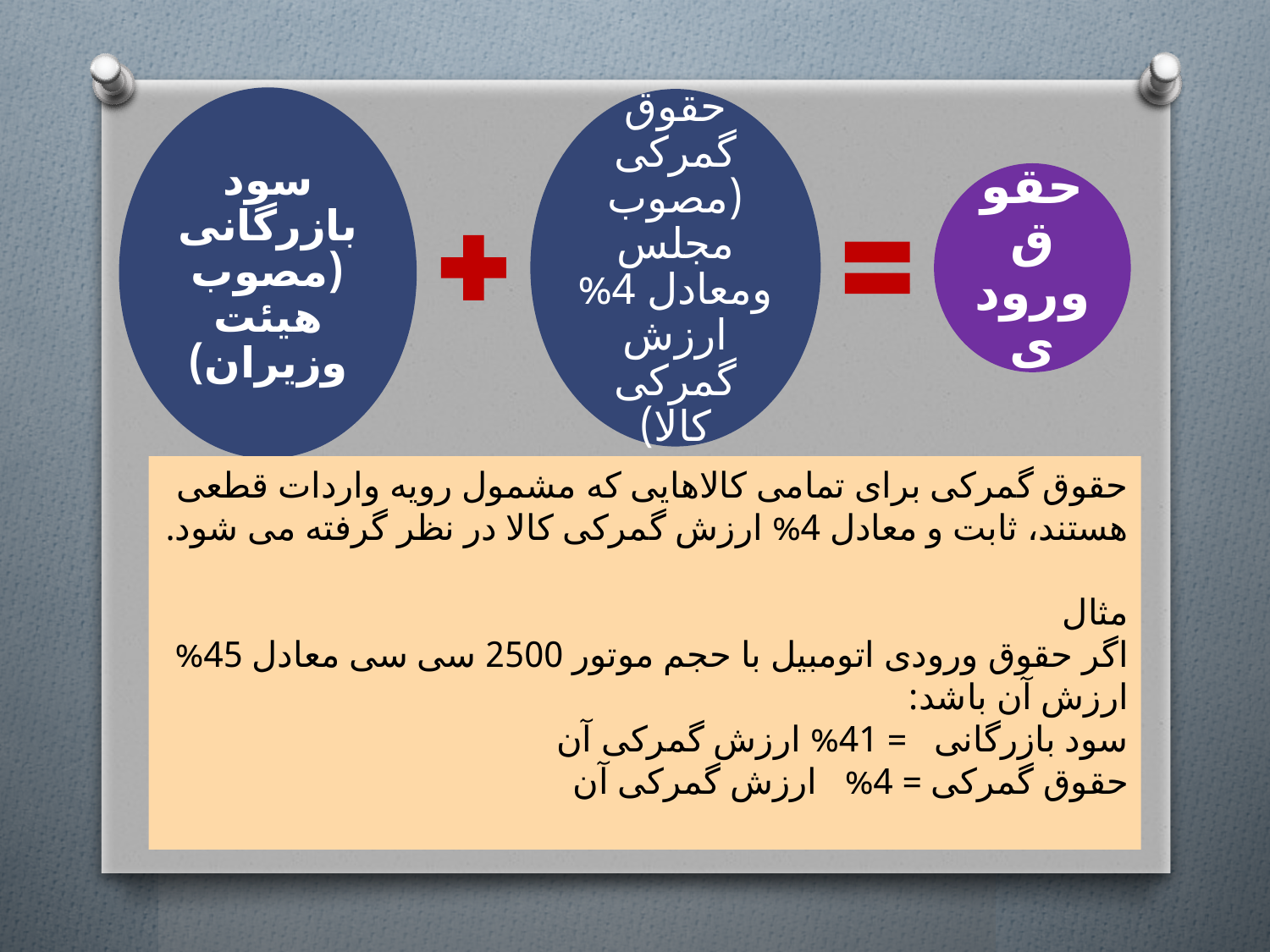

سود بازرگانی (مصوب هیئت وزیران)

حقوق گمرکی (مصوب مجلس ومعادل 4% ارزش گمرکی کالا)

حقوق ورودی
حقوق گمرکی برای تمامی کالاهایی که مشمول رویه واردات قطعی هستند، ثابت و معادل 4% ارزش گمرکی کالا در نظر گرفته می شود.

مثال
اگر حقوق ورودی اتومبیل با حجم موتور 2500 سی سی معادل 45% ارزش آن باشد:
سود بازرگانی   = 41% ارزش گمرکی آن
حقوق گمرکی = 4%   ارزش گمرکی آن